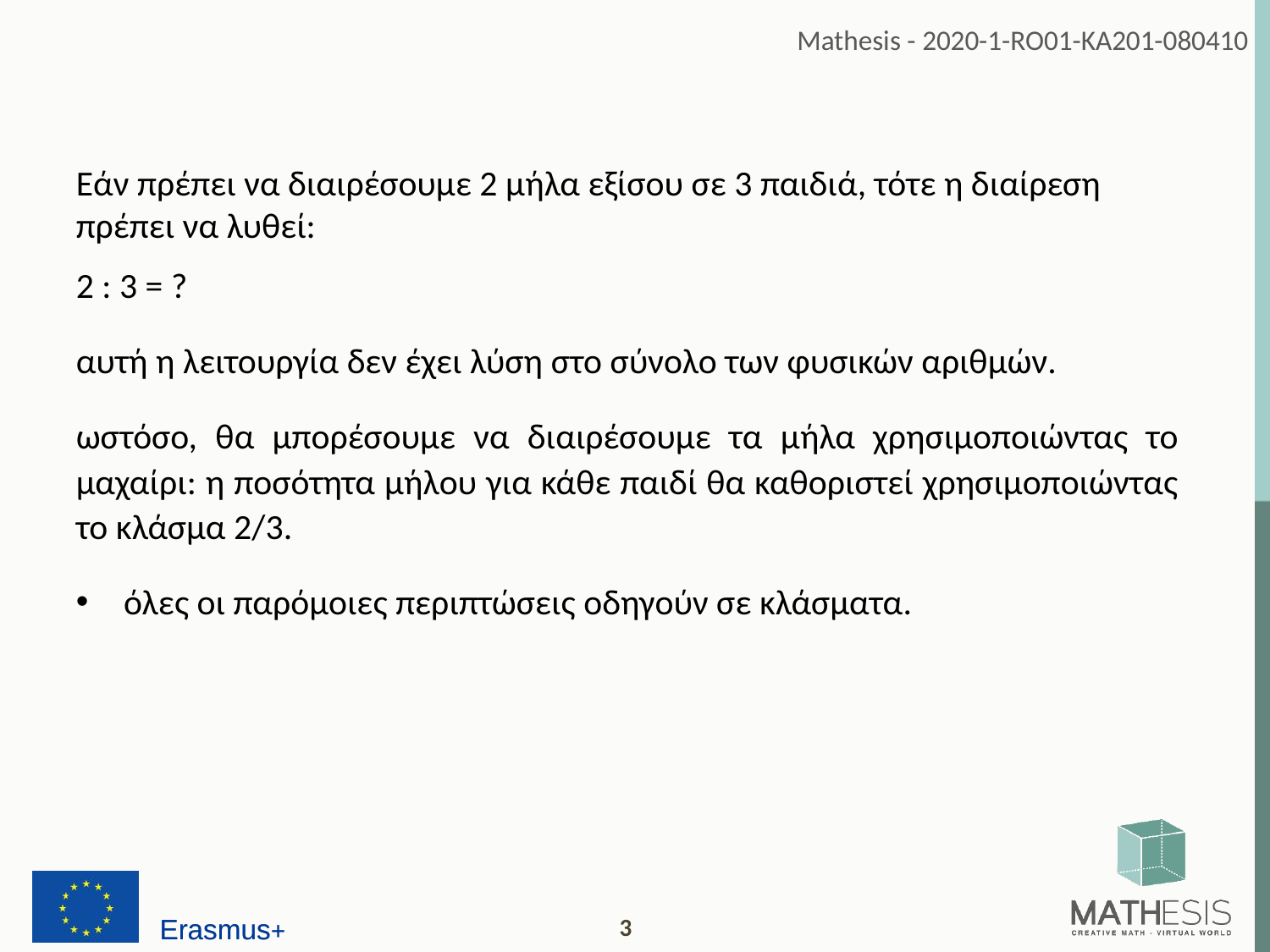

Εάν πρέπει να διαιρέσουμε 2 μήλα εξίσου σε 3 παιδιά, τότε η διαίρεση πρέπει να λυθεί:
2 : 3 = ?
αυτή η λειτουργία δεν έχει λύση στο σύνολο των φυσικών αριθμών.
ωστόσο, θα μπορέσουμε να διαιρέσουμε τα μήλα χρησιμοποιώντας το μαχαίρι: η ποσότητα μήλου για κάθε παιδί θα καθοριστεί χρησιμοποιώντας το κλάσμα 2/3.
όλες οι παρόμοιες περιπτώσεις οδηγούν σε κλάσματα.